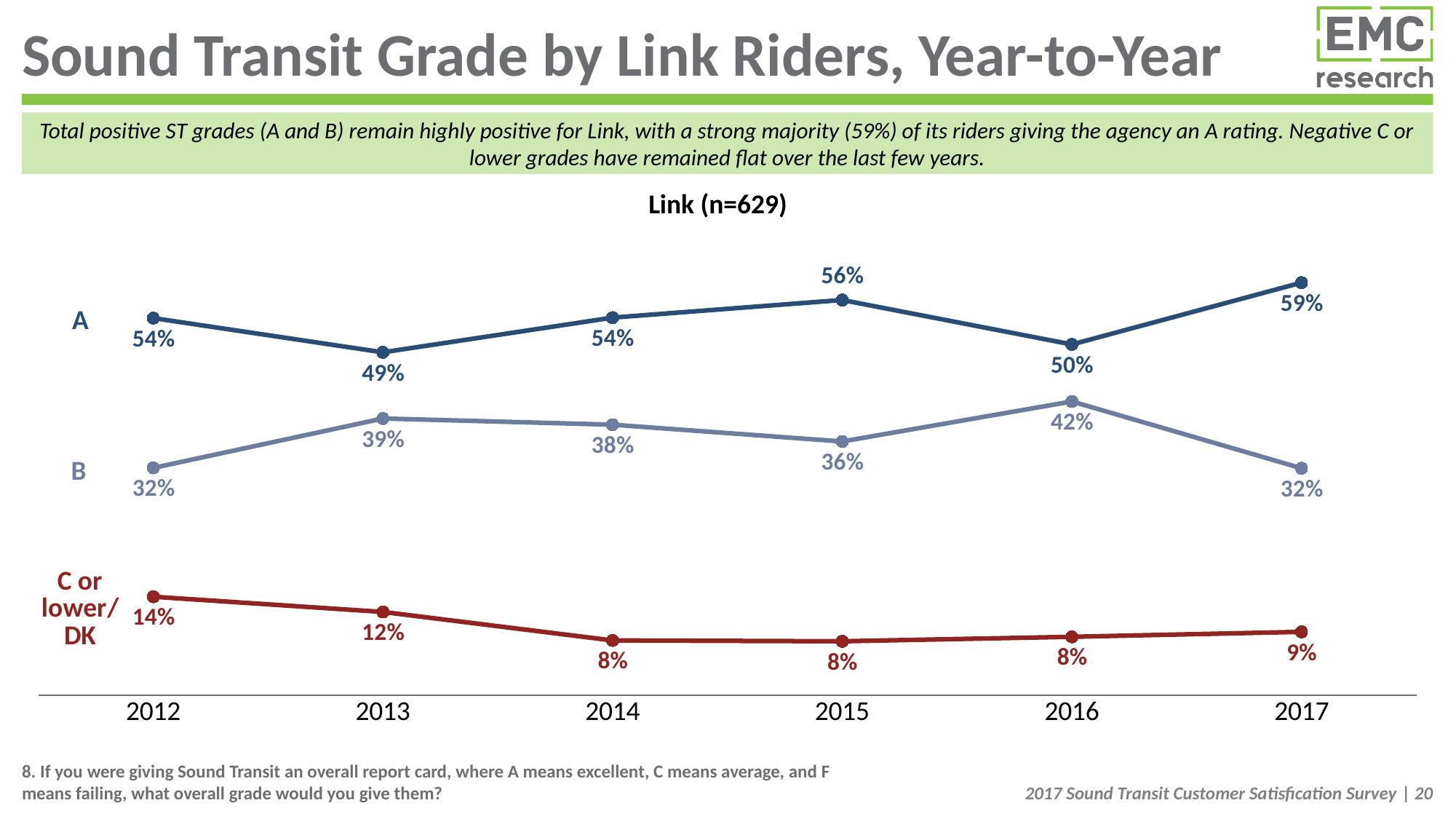

# Sound Transit Grade by Link Riders, Year-to-Year
Total positive ST grades (A and B) remain highly positive for Link, with a strong majority (59%) of its riders giving the agency an A rating. Negative C or lower grades have remained flat over the last few years.
Link (n=629)

### Chart

| Category | A | B | C or lower/DK |
|---|---|---|---|
| 2012 | 0.5363077022475758 | 0.323416807476997 | 0.14027549027542816 |
| 2013 | 0.487712183417629 | 0.39365842968859766 | 0.11862938689377543 |
| 2014 | 0.5370074226922285 | 0.38484624423236624 | 0.07814633307540172 |
| 2015 | 0.5620315779514001 | 0.36097982242405785 | 0.07698859962453944 |
| 2016 | 0.498851385397894 | 0.41784086838295126 | 0.08330774621914994 |
| 2017 | 0.586751141300134 | 0.322893835591798 | 0.09035502310807095 |
8. If you were giving Sound Transit an overall report card, where A means excellent, C means average, and F means failing, what overall grade would you give them?